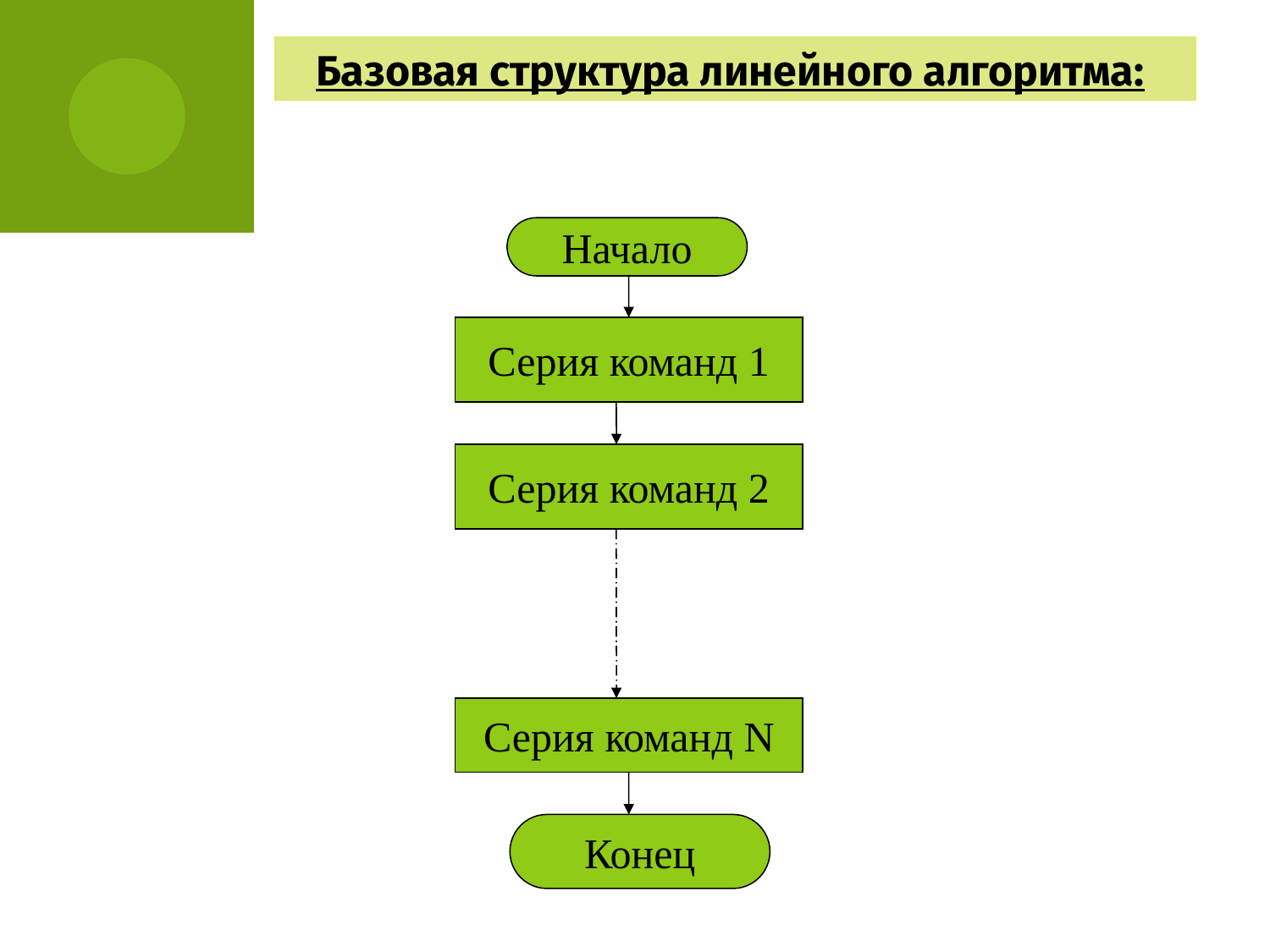

Базовая структура линейного алгоритма:
Начало

Серия команд 1

Серия команд 2

Серия команд N

Конец